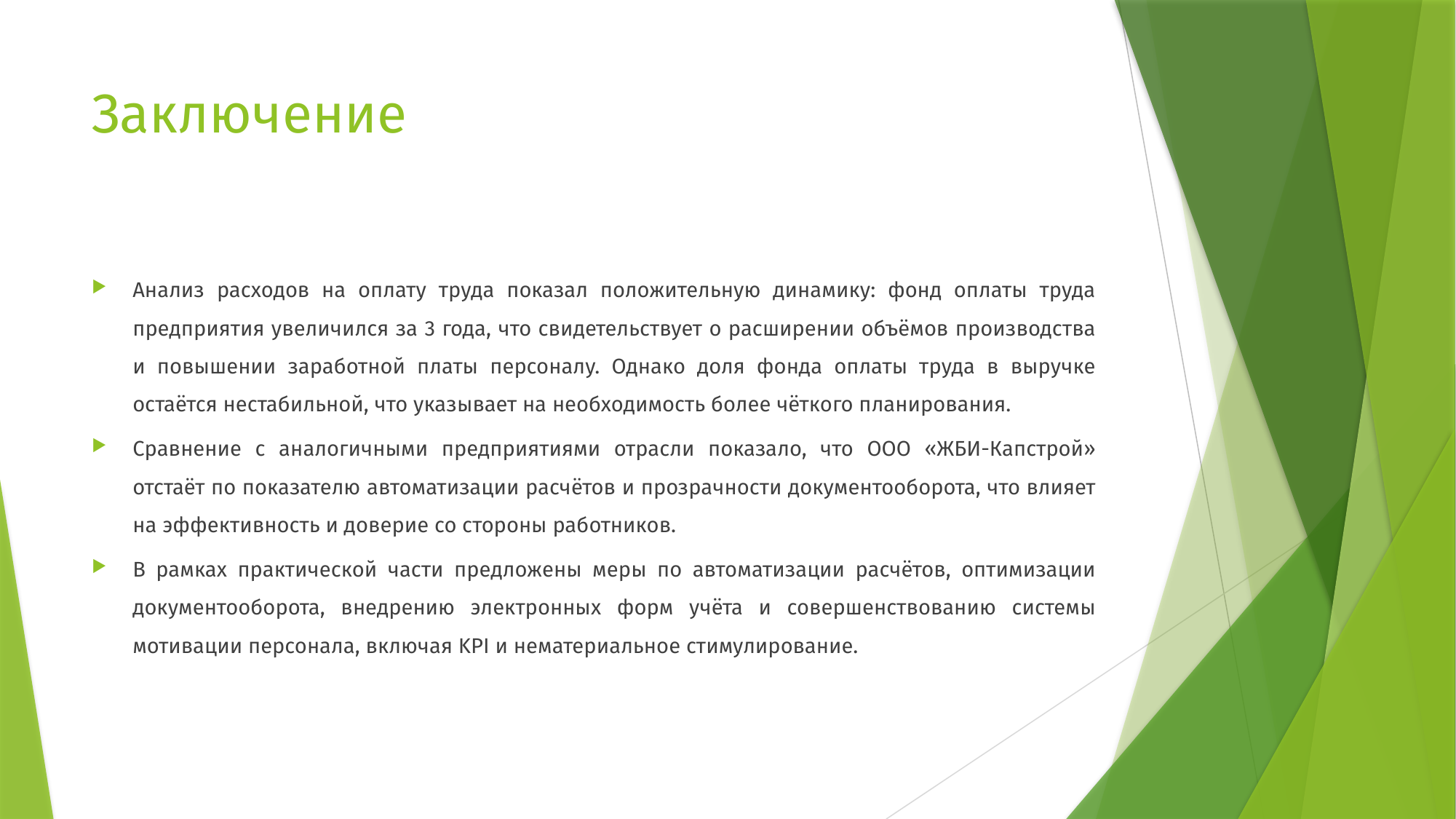

# Заключение
Анализ расходов на оплату труда показал положительную динамику: фонд оплаты труда предприятия увеличился за 3 года, что свидетельствует о расширении объёмов производства и повышении заработной платы персоналу. Однако доля фонда оплаты труда в выручке остаётся нестабильной, что указывает на необходимость более чёткого планирования.
Сравнение с аналогичными предприятиями отрасли показало, что ООО «ЖБИ-Капстрой» отстаёт по показателю автоматизации расчётов и прозрачности документооборота, что влияет на эффективность и доверие со стороны работников.
В рамках практической части предложены меры по автоматизации расчётов, оптимизации документооборота, внедрению электронных форм учёта и совершенствованию системы мотивации персонала, включая KPI и нематериальное стимулирование.